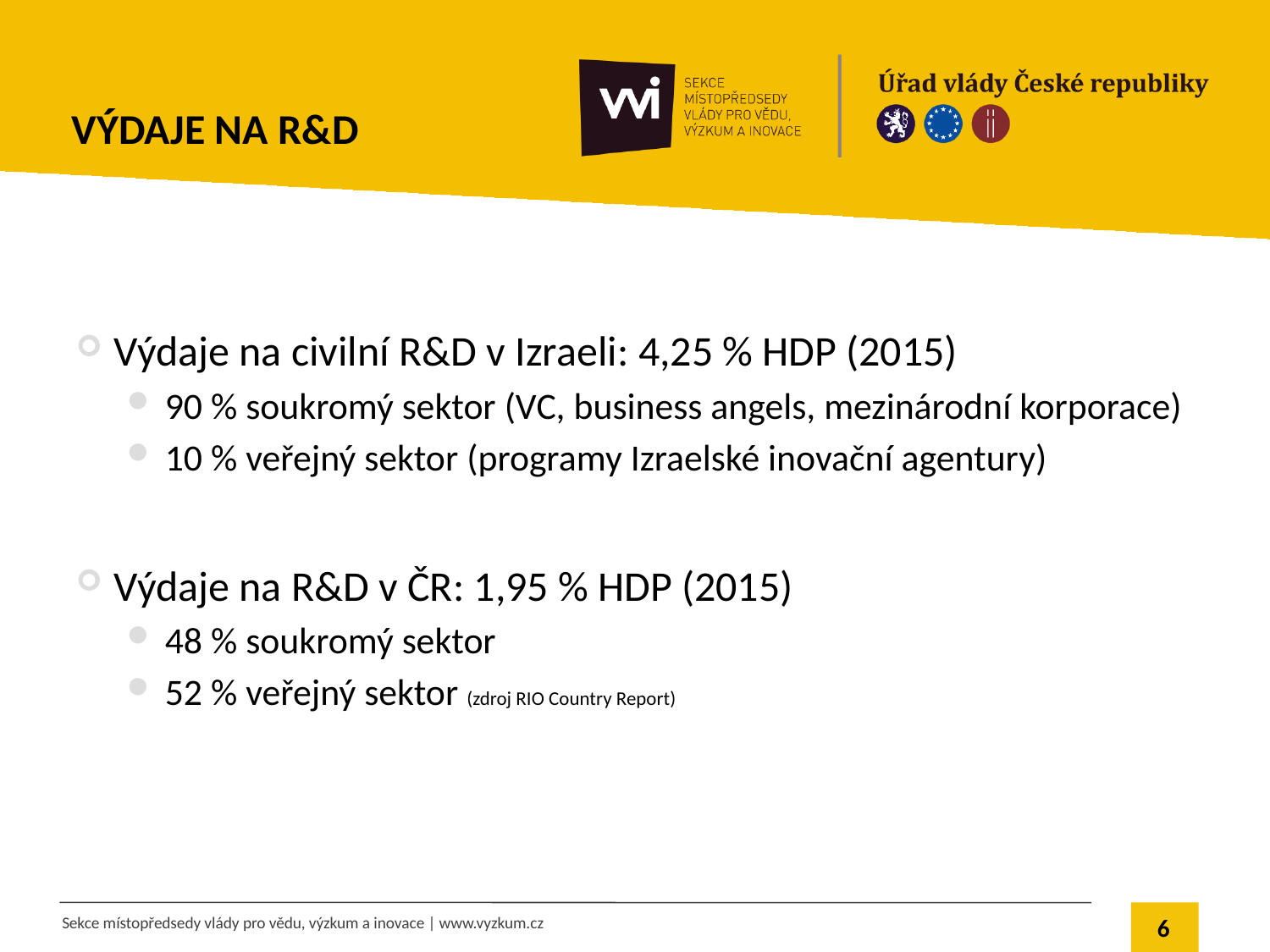

# Výdaje na R&D

Výdaje na civilní R&D v Izraeli: 4,25 % HDP (2015)
90 % soukromý sektor (VC, business angels, mezinárodní korporace)
10 % veřejný sektor (programy Izraelské inovační agentury)

Výdaje na R&D v ČR: 1,95 % HDP (2015)
48 % soukromý sektor
52 % veřejný sektor (zdroj RIO Country Report)

6